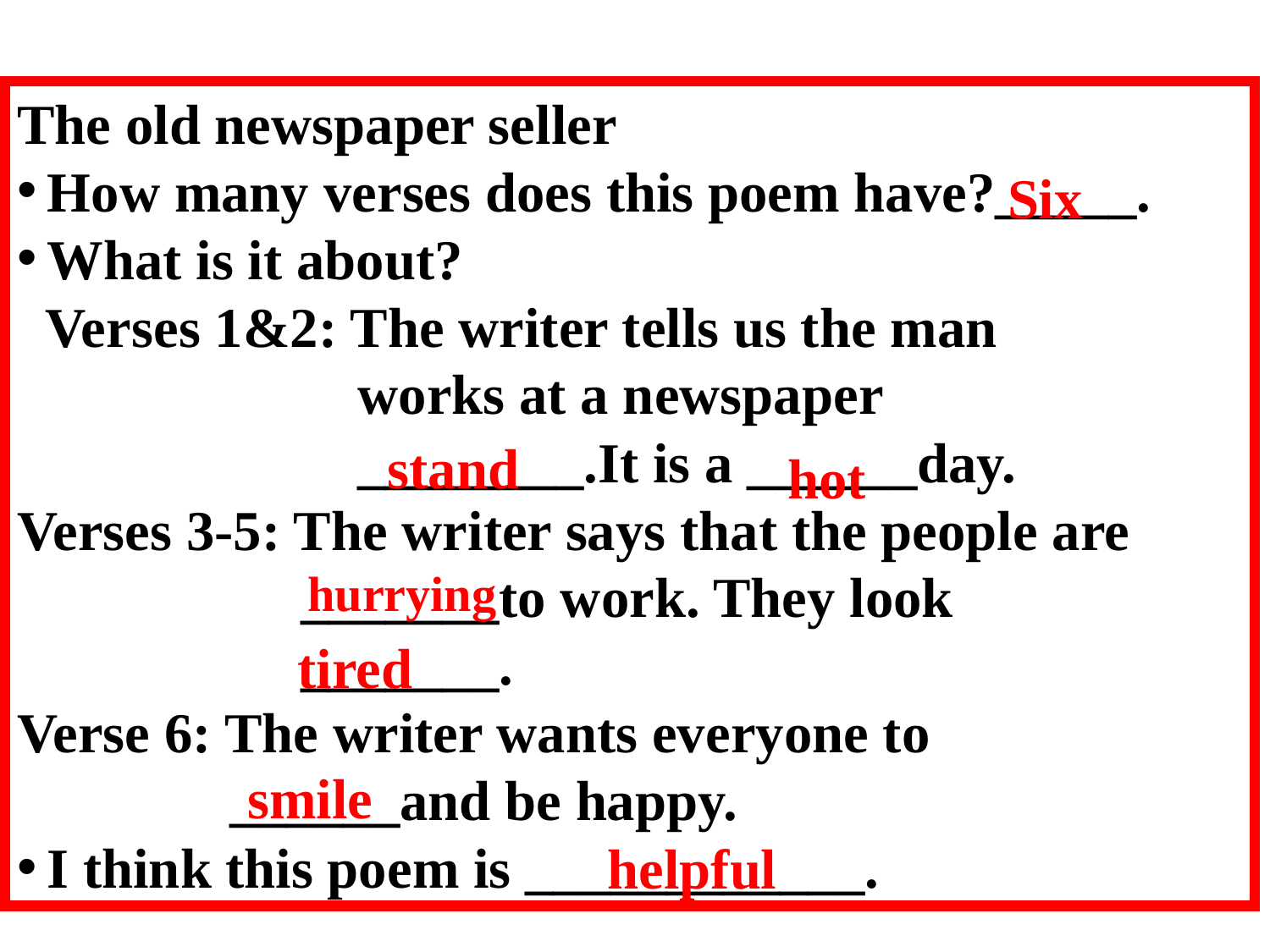

The old newspaper seller
How many verses does this poem have?_____.
What is it about?
  Verses 1&2: The writer tells us the man
                        works at a newspaper
                        ________.It is a ______day.
Verses 3-5: The writer says that the people are
                    _______to work. They look
                    _______.
Verse 6: The writer wants everyone to
               ______and be happy.
I think this poem is ____________.
Six
stand
hot
hurrying
tired
smile
helpful